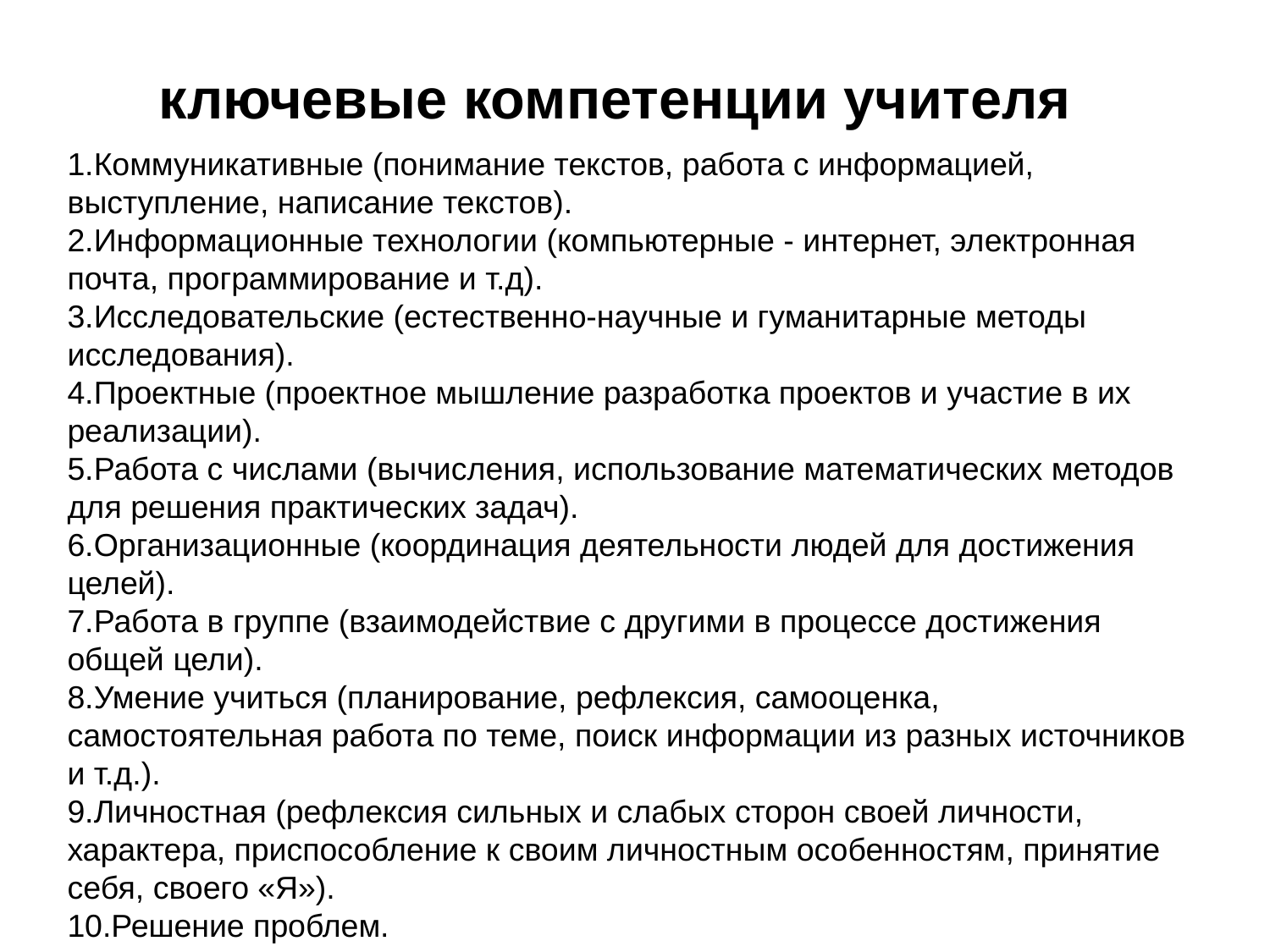

ключевые компетенции учителя
1.Коммуникативные (понимание текстов, работа с информацией, выступление, написание текстов).
2.Информационные технологии (компьютерные - интернет, электронная почта, программирование и т.д).
3.Исследовательские (естественно-научные и гуманитарные методы исследования).
4.Проектные (проектное мышление разработка проектов и участие в их реализации).
5.Работа с числами (вычисления, использование математических методов для решения практических задач).
6.Организационные (координация деятельности людей для достижения целей).
7.Работа в группе (взаимодействие с другими в процессе достижения общей цели).
8.Умение учиться (планирование, рефлексия, самооценка, самостоятельная работа по теме, поиск информации из разных источников
и т.д.).
9.Личностная (рефлексия сильных и слабых сторон своей личности, характера, приспособление к своим личностным особенностям, принятие себя, своего «Я»).
10.Решение проблем.